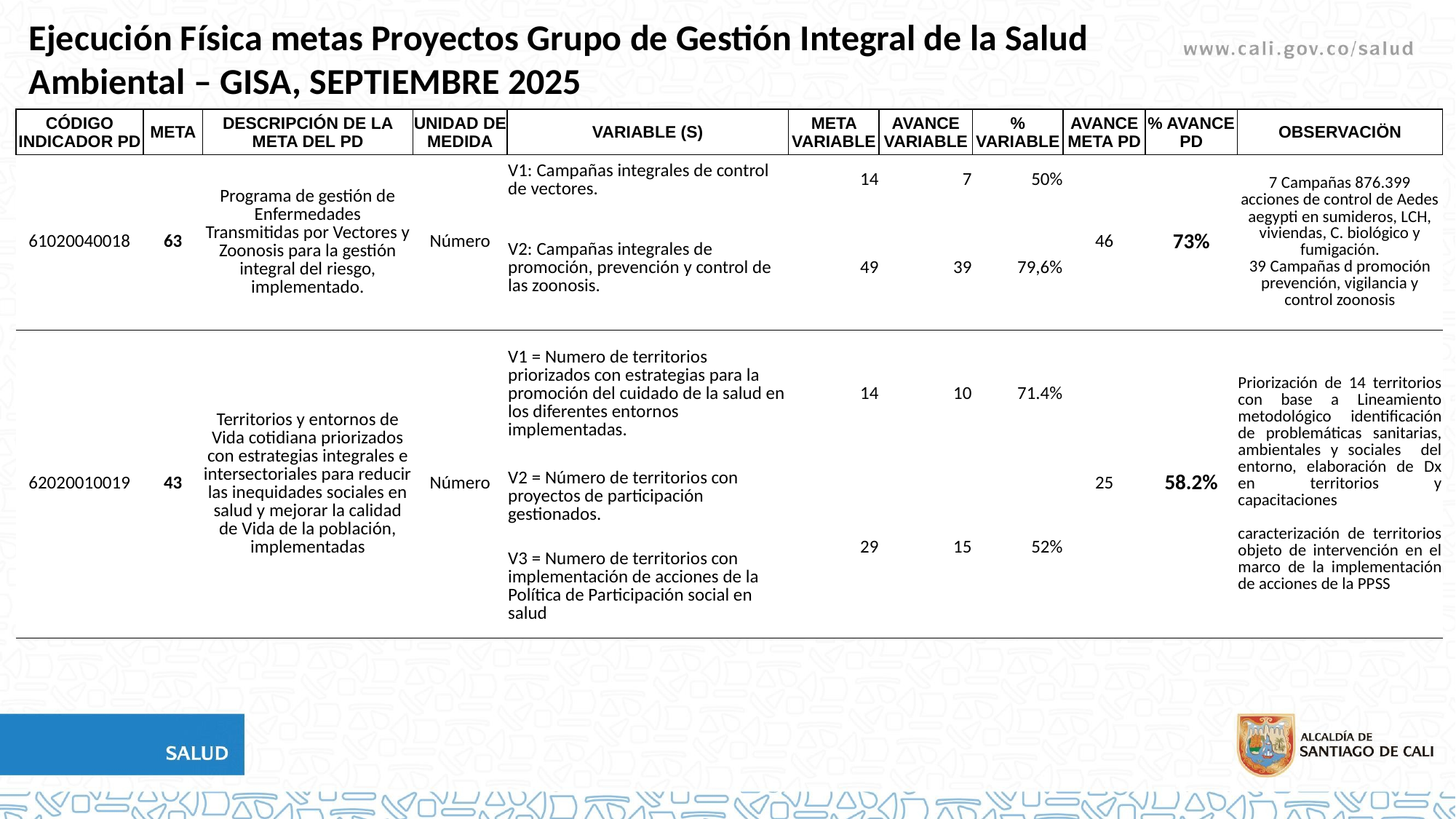

Ejecución Física metas Proyectos Grupo de Gestión Integral de la Salud Ambiental – GISA, SEPTIEMBRE 2025
| CÓDIGO INDICADOR PD | META | DESCRIPCIÓN DE LA META DEL PD | UNIDAD DE MEDIDA | VARIABLE (S) | META VARIABLE | AVANCE VARIABLE | % VARIABLE | AVANCE META PD | % AVANCE PD | OBSERVACIÖN |
| --- | --- | --- | --- | --- | --- | --- | --- | --- | --- | --- |
| 61020040018 | 63 | Programa de gestión de Enfermedades Transmitidas por Vectores y Zoonosis para la gestión integral del riesgo, implementado. | Número | V1: Campañas integrales de control de vectores. | 14 | 7 | 50% | 46 | 73% | 7 Campañas 876.399 acciones de control de Aedes aegypti en sumideros, LCH, viviendas, C. biológico y fumigación. 39 Campañas d promoción prevención, vigilancia y control zoonosis |
|  |  |  |  | V2: Campañas integrales de promoción, prevención y control de las zoonosis. | 49 | 39 | 79,6% |  |  |  |
| 62020010019 | 43 | Territorios y entornos de Vida cotidiana priorizados con estrategias integrales e intersectoriales para reducir las inequidades sociales en salud y mejorar la calidad de Vida de la población, implementadas | Número | V1 = Numero de territorios priorizados con estrategias para la promoción del cuidado de la salud en los diferentes entornos implementadas. | 14 | 10 | 71.4% | 25 | 58.2% | Priorización de 14 territorios con base a Lineamiento metodológico identificación de problemáticas sanitarias, ambientales y sociales del entorno, elaboración de Dx en territorios y capacitaciones caracterización de territorios objeto de intervención en el marco de la implementación de acciones de la PPSS |
|  |  |  |  | V2 = Número de territorios con proyectos de participación gestionados. | 29 | 15 | 52% |  |  |  |
|  |  |  |  | V3 = Numero de territorios con implementación de acciones de la Política de Participación social en salud |  |  |  |  |  |  |